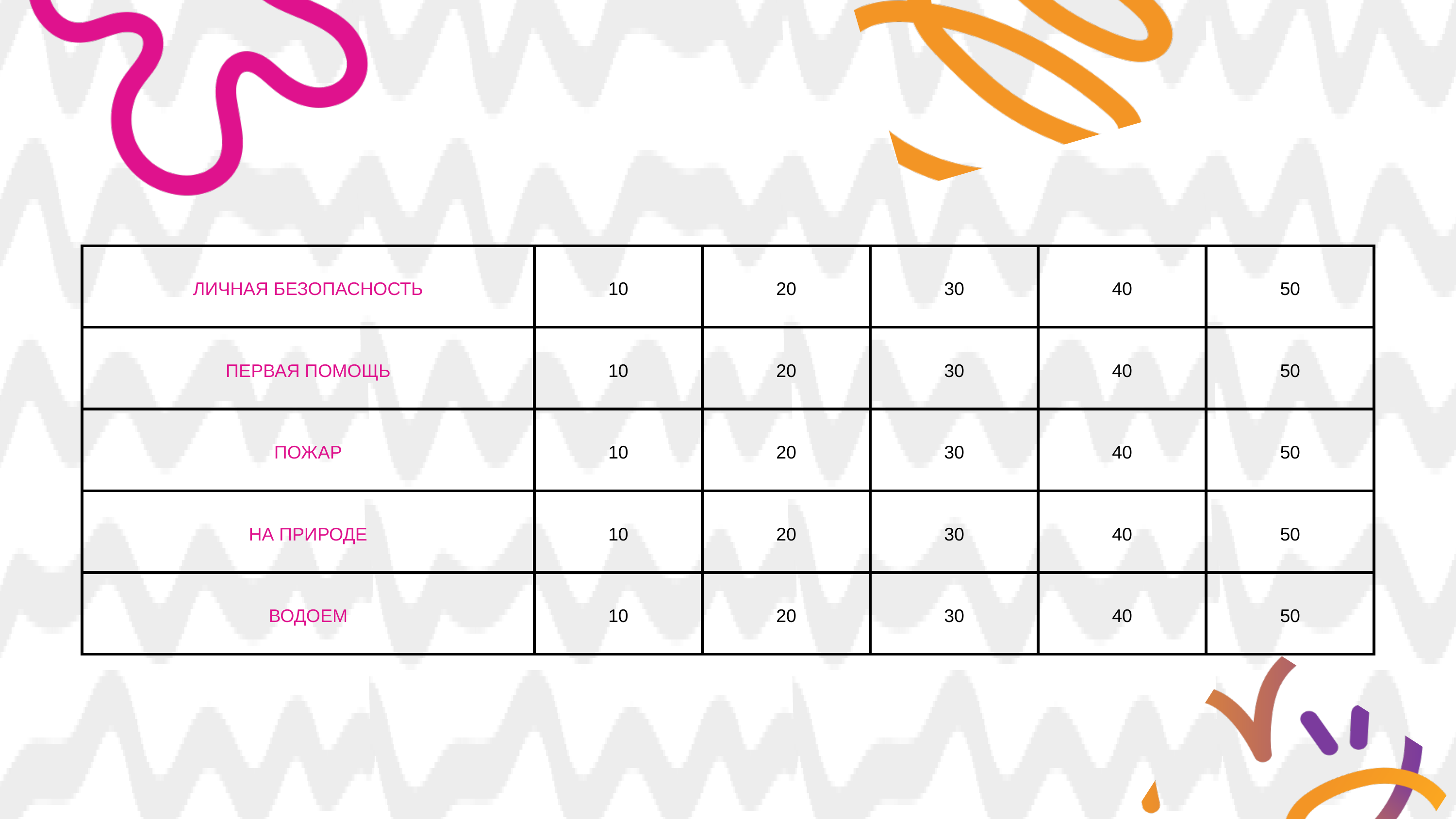

| ЛИЧНАЯ БЕЗОПАСНОСТЬ | 10 | 20 | 30 | 40 | 50 |
| --- | --- | --- | --- | --- | --- |
| ПЕРВАЯ ПОМОЩЬ | 10 | 20 | 30 | 40 | 50 |
| ПОЖАР | 10 | 20 | 30 | 40 | 50 |
| НА ПРИРОДЕ | 10 | 20 | 30 | 40 | 50 |
| ВОДОЕМ | 10 | 20 | 30 | 40 | 50 |